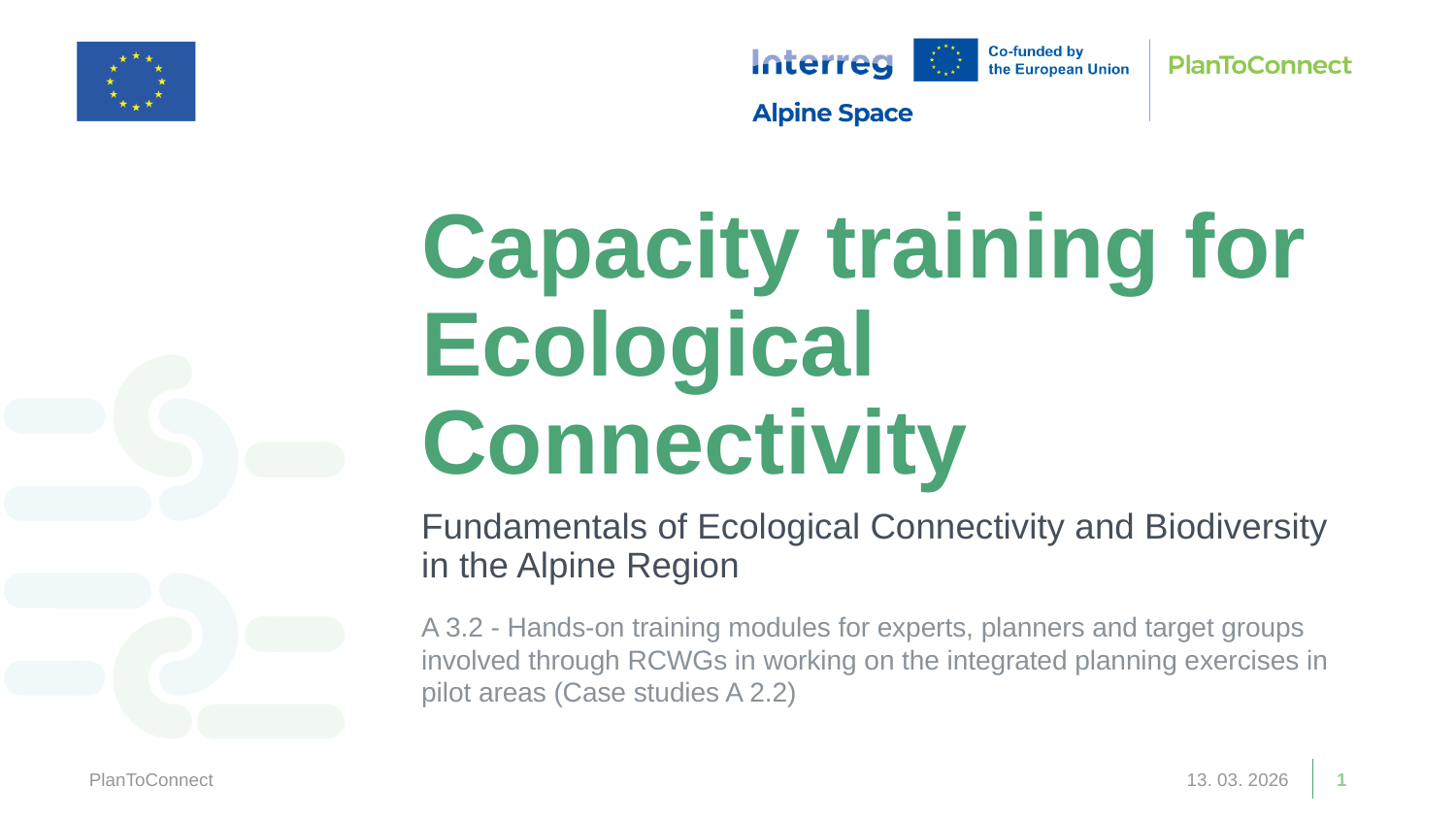

# Capacity training for Ecological Connectivity
Fundamentals of Ecological Connectivity and Biodiversity in the Alpine Region
A 3.2 - Hands-on training modules for experts, planners and target groups involved through RCWGs in working on the integrated planning exercises in pilot areas (Case studies A 2.2)
PlanToConnect
13. 03. 2026
1